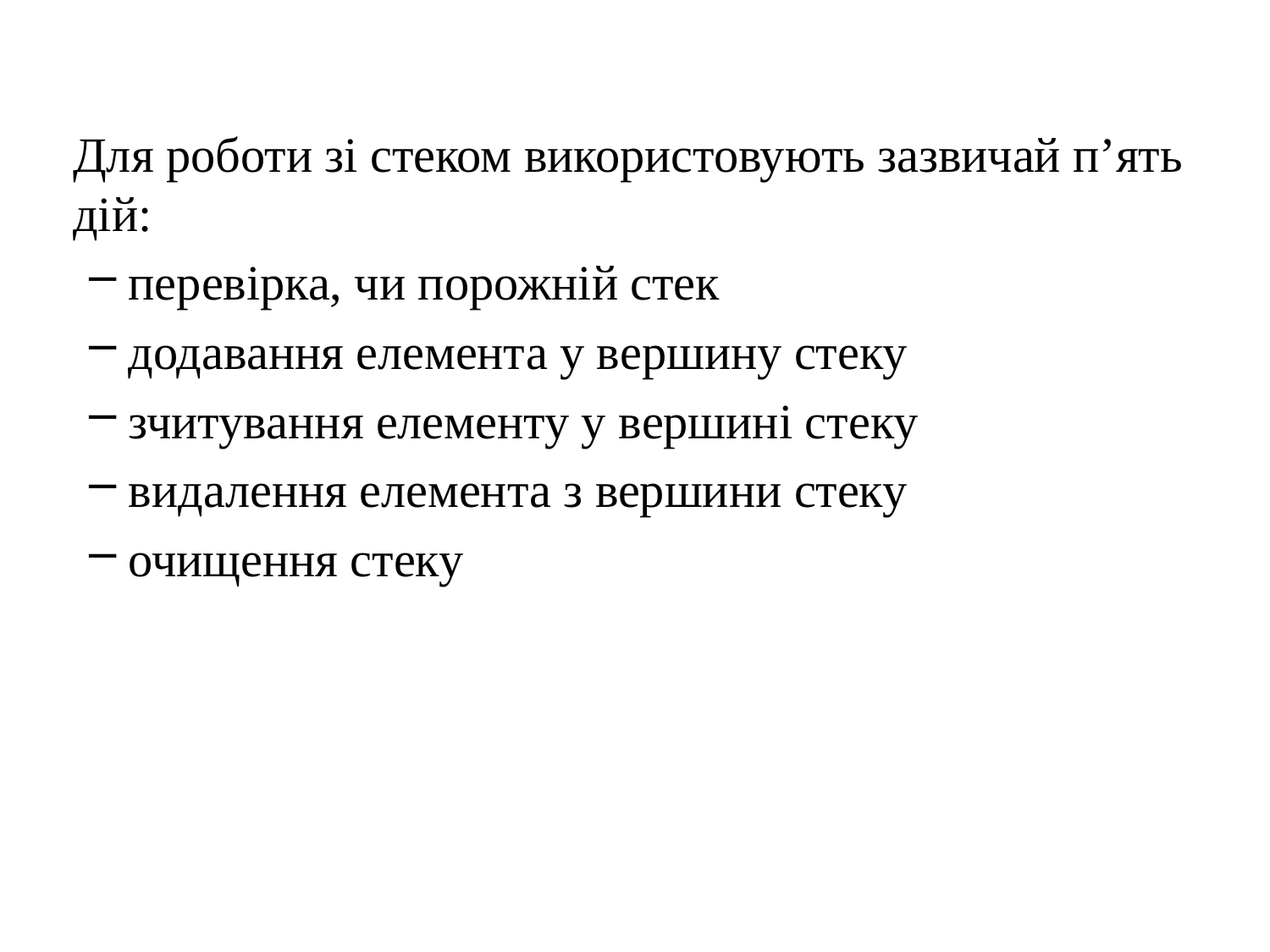

Для роботи зі стеком використовують зазвичай п’ять дій:
перевірка, чи порожній стек
додавання елемента у вершину стеку
зчитування елементу у вершині стеку
видалення елемента з вершини стеку
очищення стеку